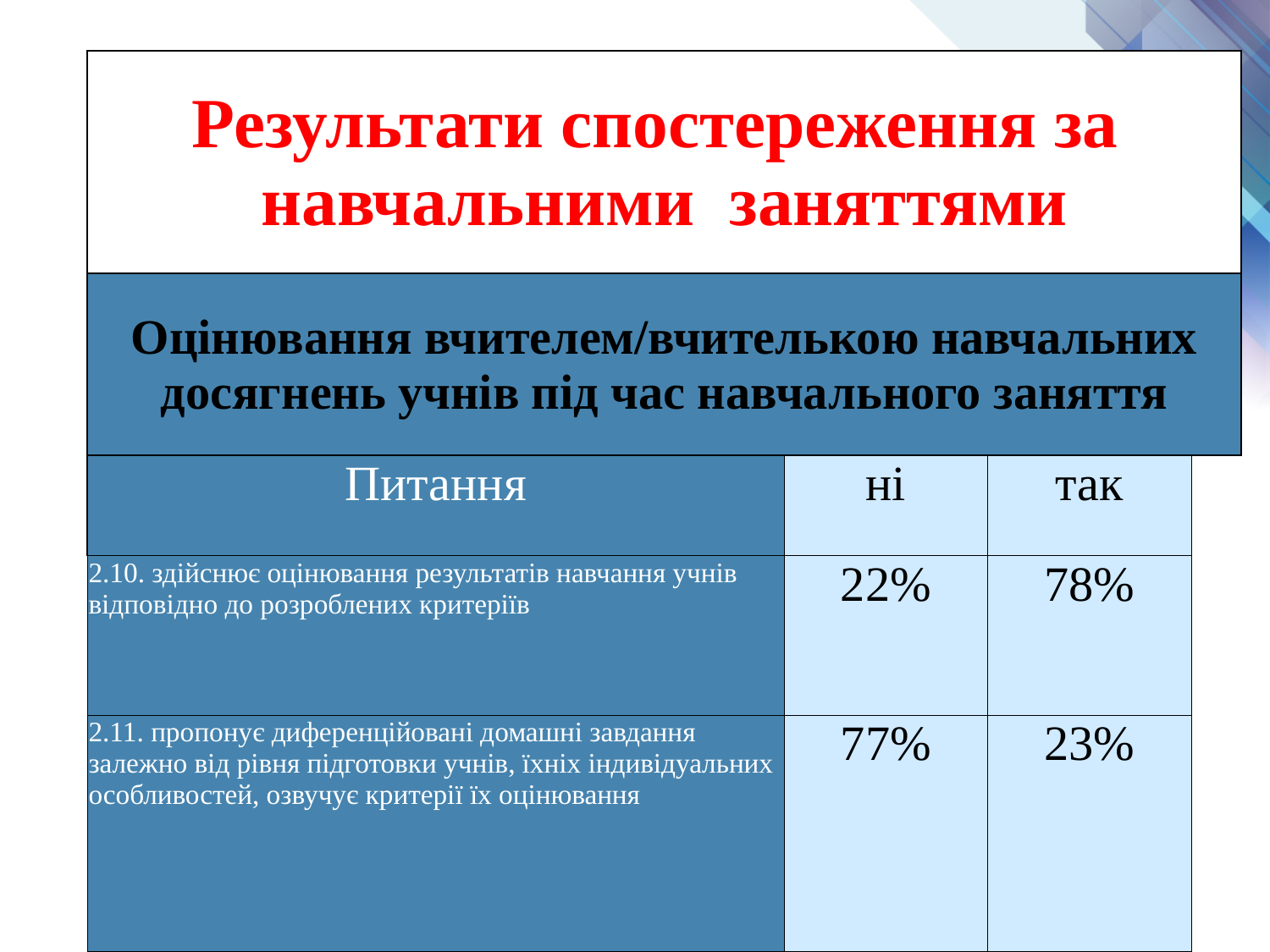

#
| Результати спостереження за навчальними заняттями |  |  |  |
| --- | --- | --- | --- |
| Оцінювання вчителем/вчителькою навчальних досягнень учнів під час навчального заняття |  |  |  |
| Питання | ні | так |  |
| 2.10. здійснює оцінювання результатів навчання учнів відповідно до розроблених критеріїв | 22% | 78% |  |
| 2.11. пропонує диференційовані домашні завдання залежно від рівня підготовки учнів, їхніх індивідуальних особливостей, озвучує критерії їх оцінювання | 77% | 23% |  |